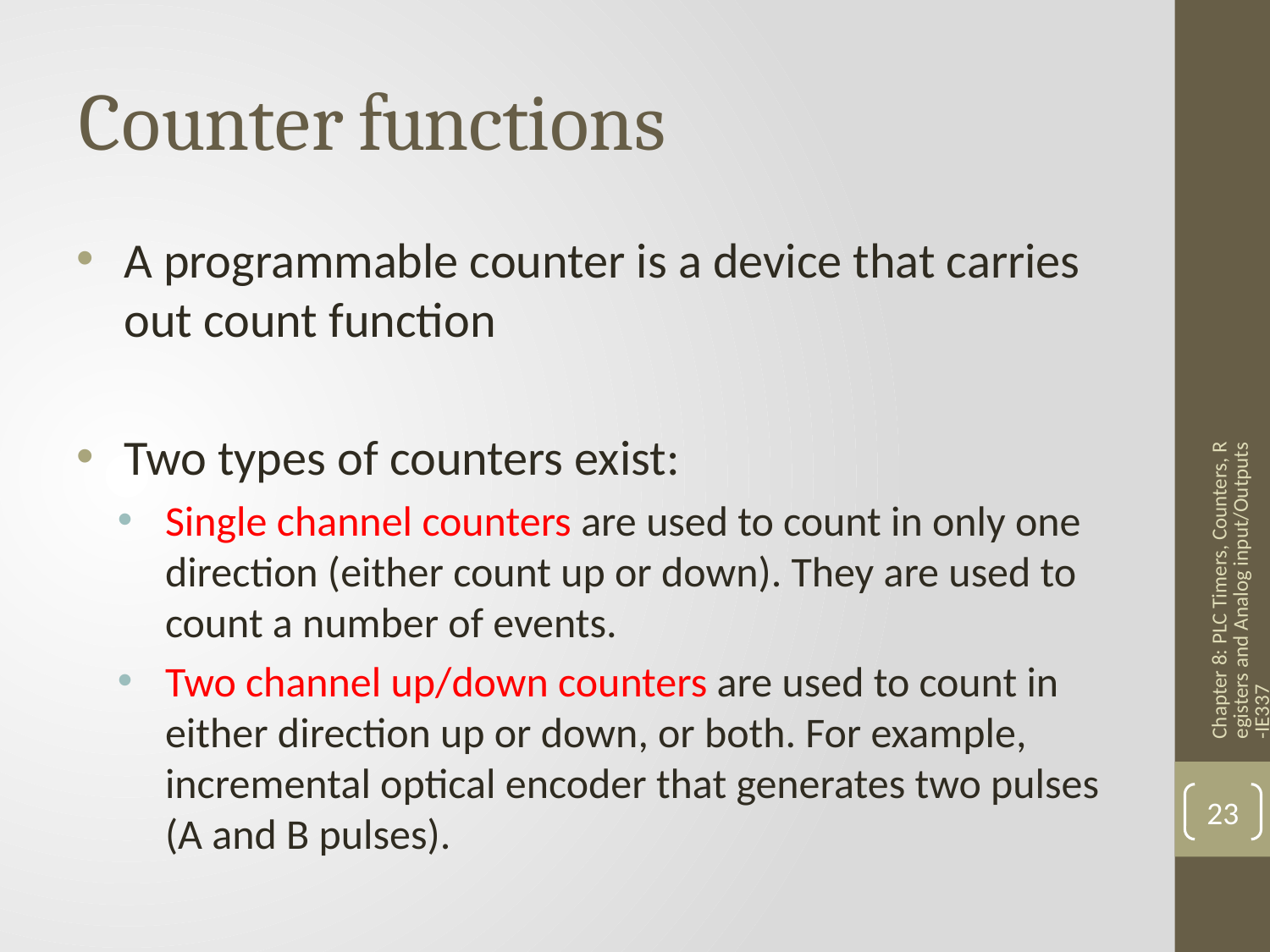

# Counter functions
A programmable counter is a device that carries out count function

Two types of counters exist:
Single channel counters are used to count in only one direction (either count up or down). They are used to count a number of events.
Two channel up/down counters are used to count in either direction up or down, or both. For example, incremental optical encoder that generates two pulses (A and B pulses).
Chapter 8: PLC Timers, Counters, Registers and Analog input/Outputs -IE337
23